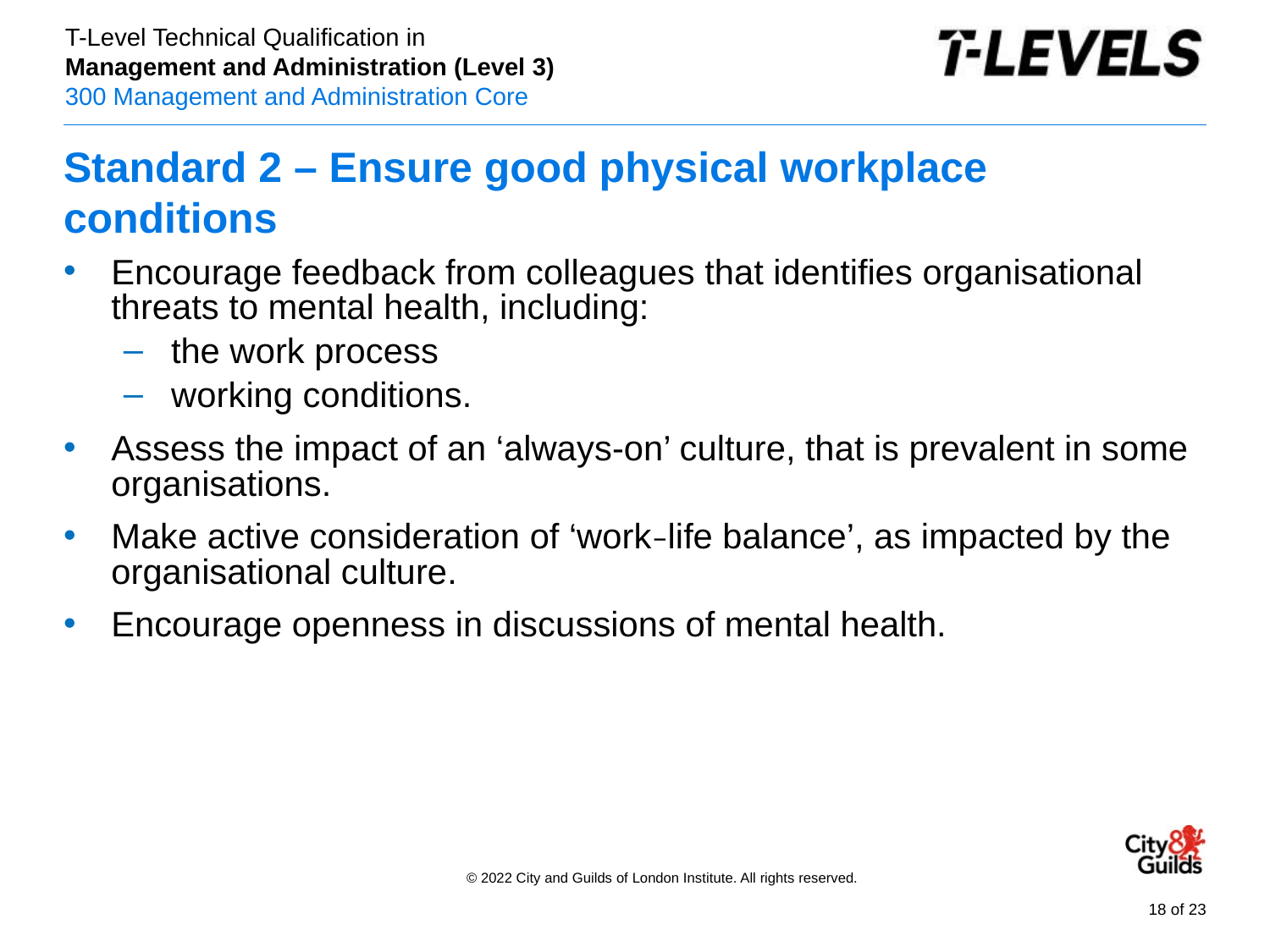

# Standard 2 – Ensure good physical workplace conditions
Encourage feedback from colleagues that identifies organisational threats to mental health, including:
the work process
working conditions.
Assess the impact of an ‘always-on’ culture, that is prevalent in some organisations.
Make active consideration of ‘work–life balance’, as impacted by the organisational culture.
Encourage openness in discussions of mental health.